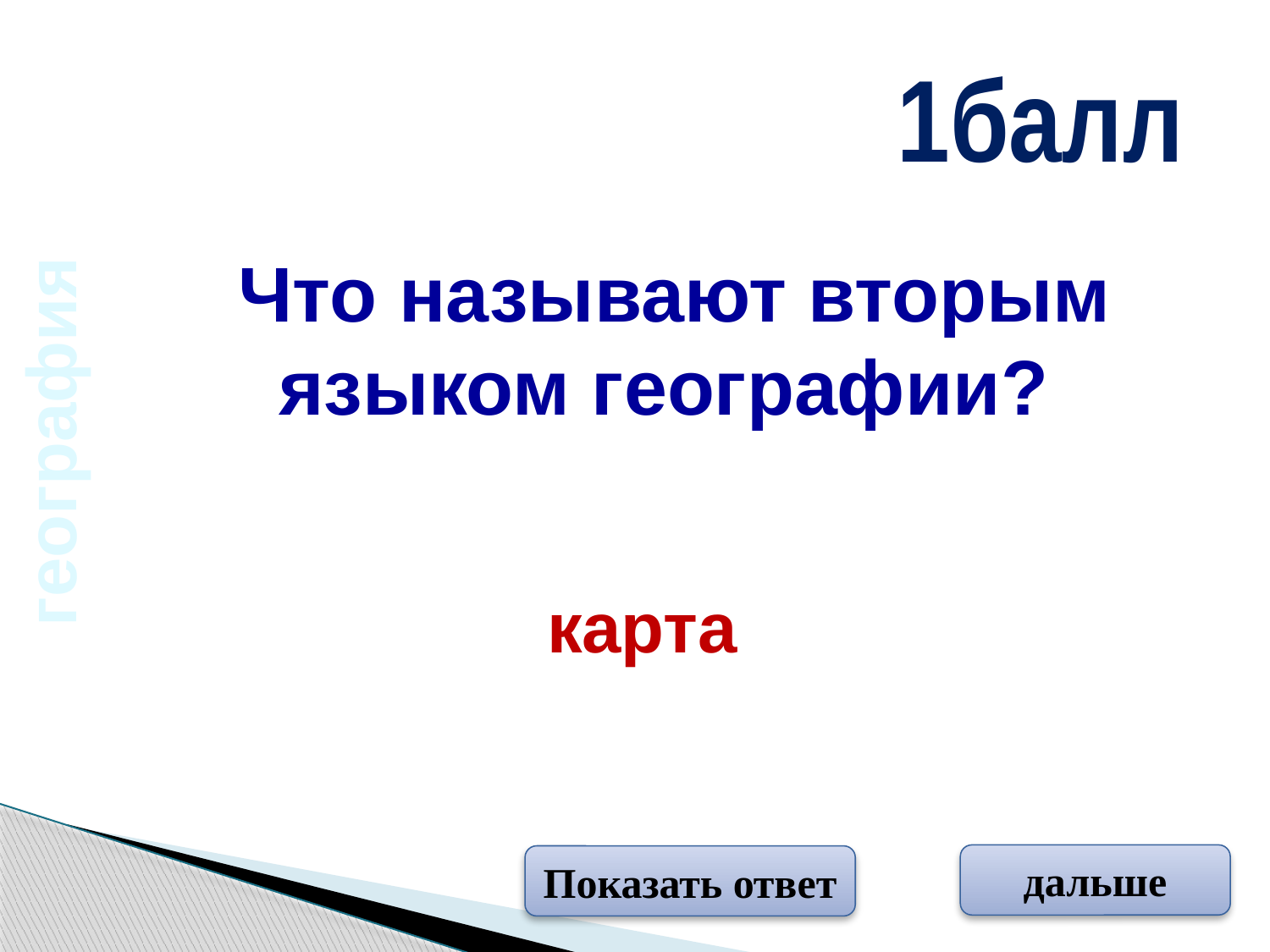

1балл
Что называют вторым языком географии?
география
карта
дальше
Показать ответ